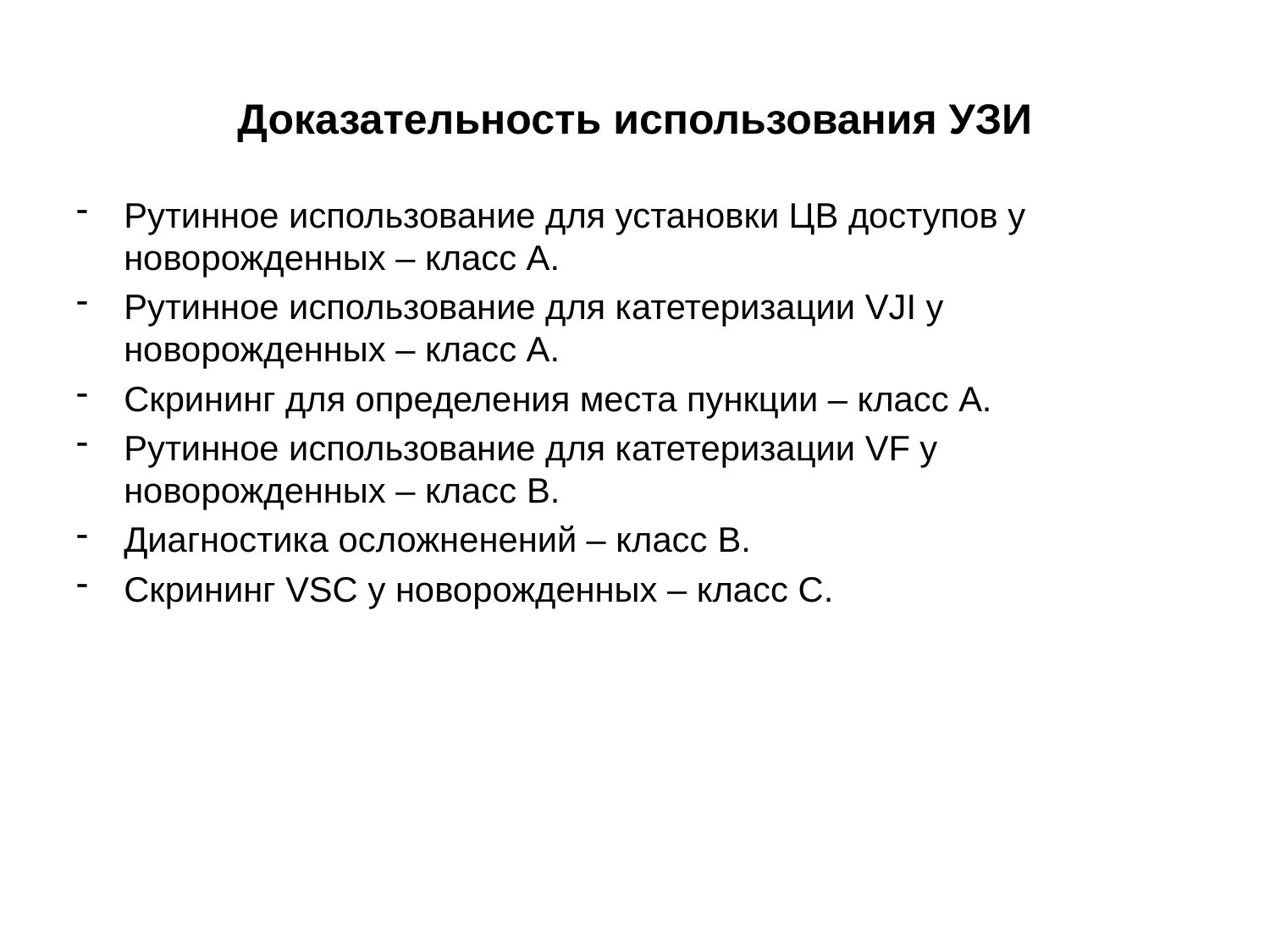

Доказательность использования УЗИ
Рутинное использование для установки ЦВ доступов у новорожденных – класс А.
Рутинное использование для катетеризации VJI у новорожденных – класс А.
Скрининг для определения места пункции – класс А.
Рутинное использование для катетеризации VF у новорожденных – класс B.
Диагностика осложненений – класс B.
Скрининг VSC у новорожденных – класс C.